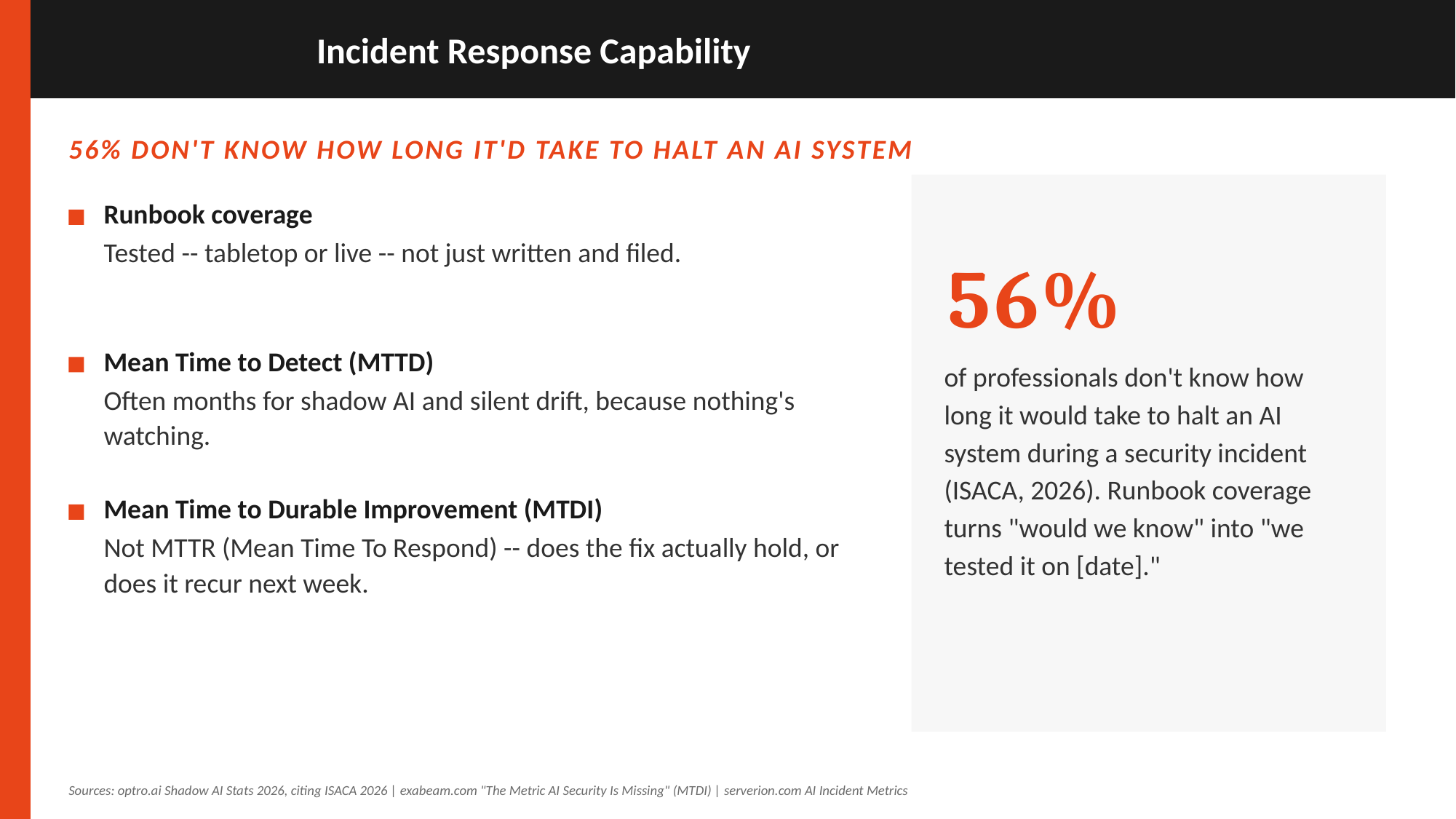

Incident Response Capability
56% DON'T KNOW HOW LONG IT'D TAKE TO HALT AN AI SYSTEM

Runbook coverage

Tested -- tabletop or live -- not just written and filed.
56%
Mean Time to Detect (MTTD)
of professionals don't know how long it would take to halt an AI system during a security incident (ISACA, 2026). Runbook coverage turns "would we know" into "we tested it on [date]."

Often months for shadow AI and silent drift, because nothing's watching.
Mean Time to Durable Improvement (MTDI)

Not MTTR (Mean Time To Respond) -- does the fix actually hold, or does it recur next week.
Sources: optro.ai Shadow AI Stats 2026, citing ISACA 2026 | exabeam.com "The Metric AI Security Is Missing" (MTDI) | serverion.com AI Incident Metrics